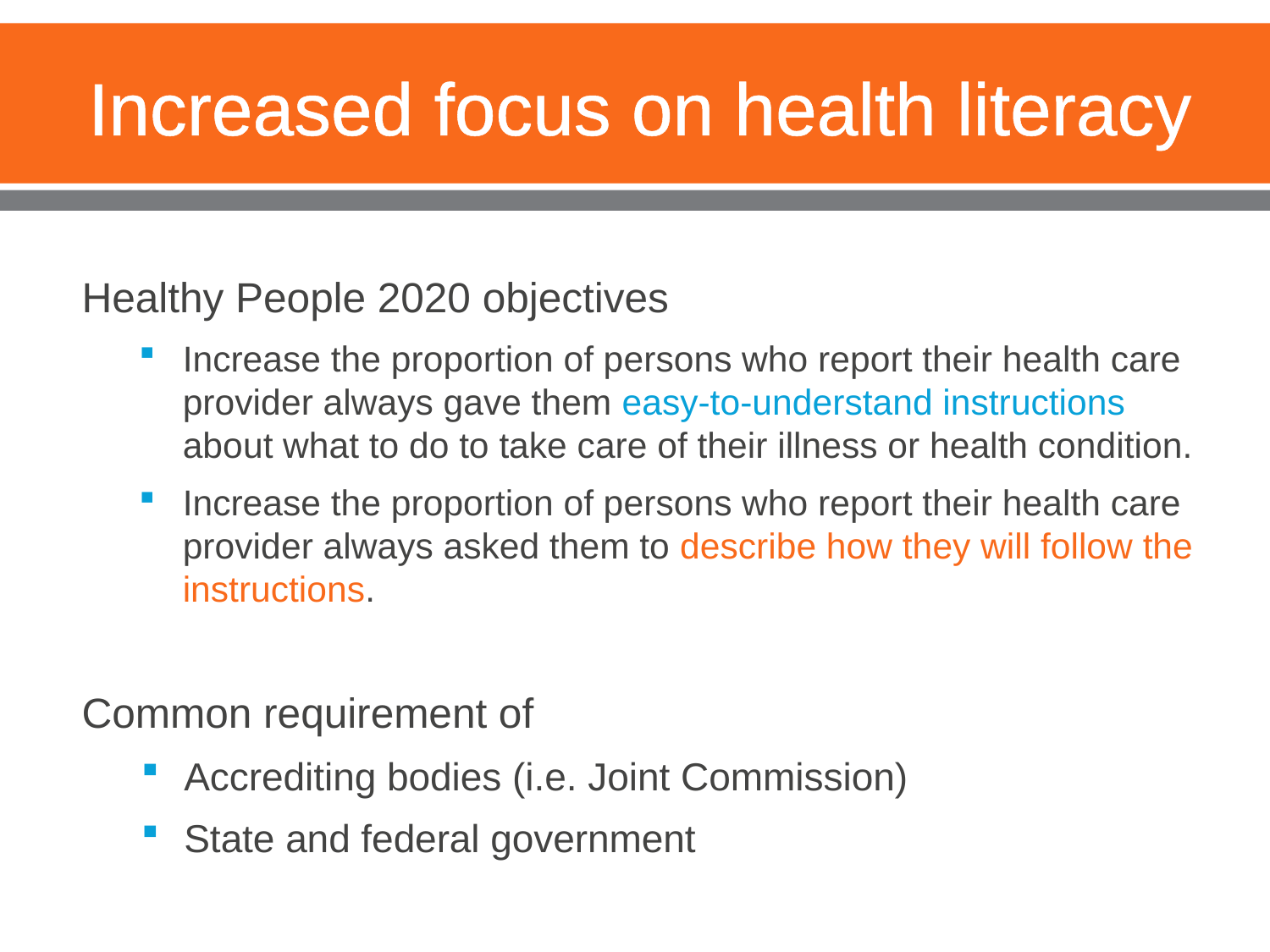

Increased focus on health literacy
Healthy People 2020 objectives
Increase the proportion of persons who report their health care provider always gave them easy-to-understand instructions about what to do to take care of their illness or health condition.
Increase the proportion of persons who report their health care provider always asked them to describe how they will follow the instructions.

Common requirement of
Accrediting bodies (i.e. Joint Commission)
State and federal government